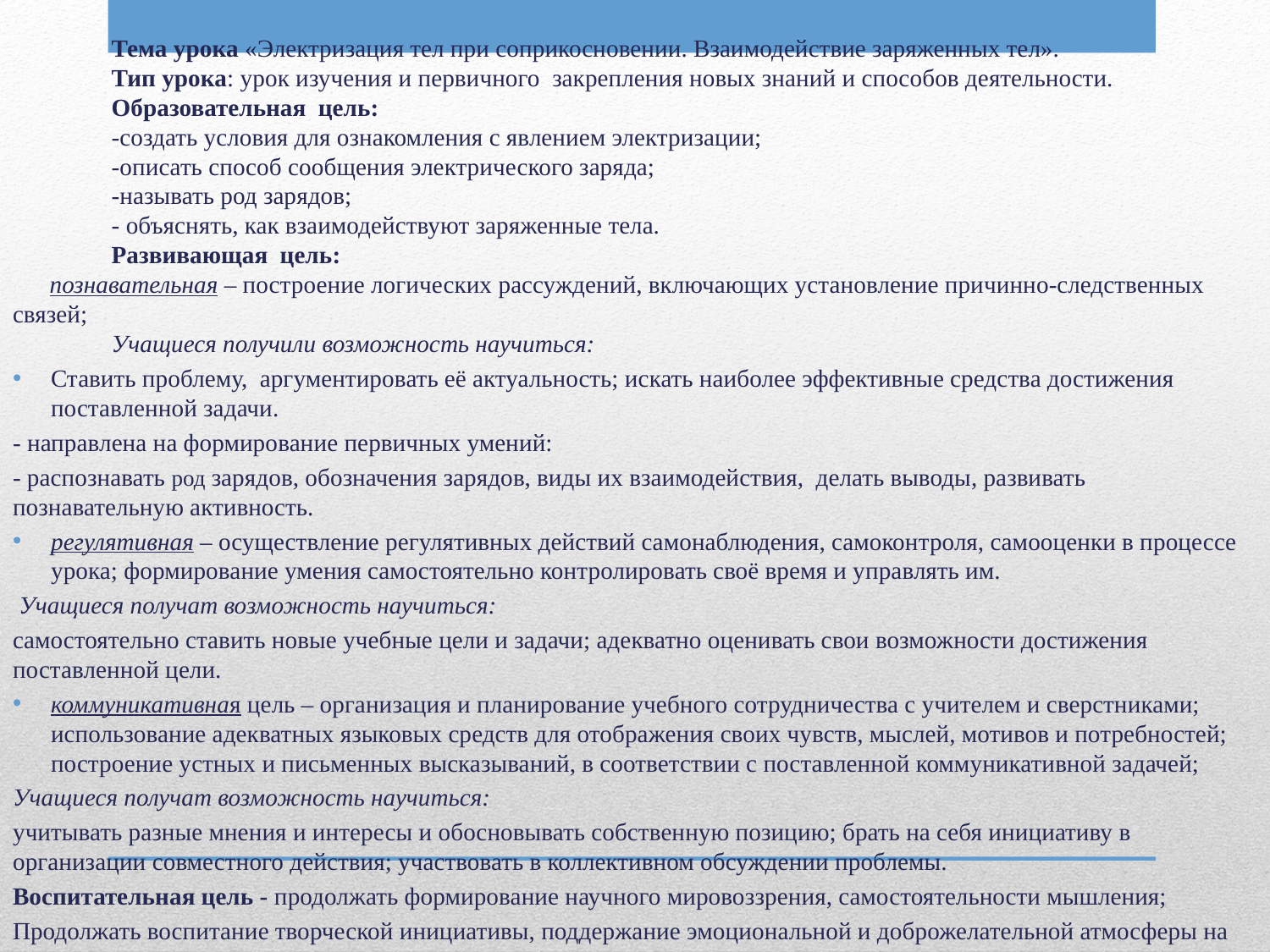

Тема урока «Электризация тел при соприкосновении. Взаимодействие заряженных тел».
Тип урока: урок изучения и первичного  закрепления новых знаний и способов деятельности.
Образовательная  цель:
-создать условия для ознакомления с явлением электризации;
-описать способ сообщения электрического заряда;
-называть род зарядов;
- объяснять, как взаимодействуют заряженные тела.
Развивающая  цель:
познавательная – построение логических рассуждений, включающих установление причинно-следственных связей;
Учащиеся получили возможность научиться:
Ставить проблему,  аргументировать её актуальность; искать наиболее эффективные средства достижения поставленной задачи.
- направлена на формирование первичных умений:
- распознавать род зарядов, обозначения зарядов, виды их взаимодействия,  делать выводы, развивать познавательную активность.
регулятивная – осуществление регулятивных действий самонаблюдения, самоконтроля, самооценки в процессе урока; формирование умения самостоятельно контролировать своё время и управлять им.
 Учащиеся получат возможность научиться:
самостоятельно ставить новые учебные цели и задачи; адекватно оценивать свои возможности достижения поставленной цели.
коммуникативная цель – организация и планирование учебного сотрудничества с учителем и сверстниками; использование адекватных языковых средств для отображения своих чувств, мыслей, мотивов и потребностей; построение устных и письменных высказываний, в соответствии с поставленной коммуникативной задачей;
Учащиеся получат возможность научиться:
учитывать разные мнения и интересы и обосновывать собственную позицию; брать на себя инициативу в организации совместного действия; участвовать в коллективном обсуждении проблемы.
Воспитательная цель - продолжать формирование научного мировоззрения, самостоятельности мышления;
Продолжать воспитание творческой инициативы, поддержание эмоциональной и доброжелательной атмосферы на уроке.